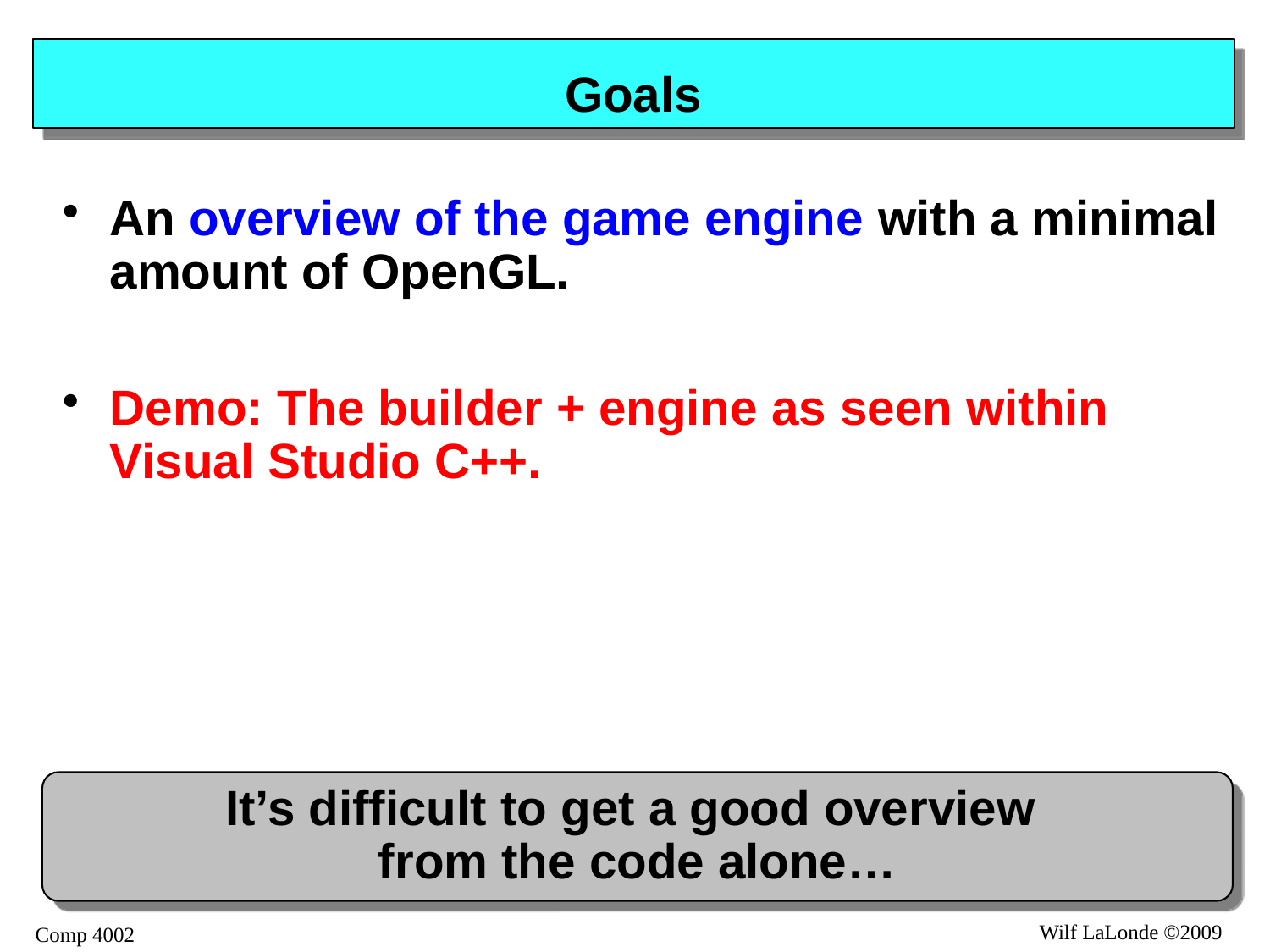

# Goals
An overview of the game engine with a minimal amount of OpenGL.

Demo: The builder + engine as seen within Visual Studio C++.
It’s difficult to get a good overview
from the code alone…